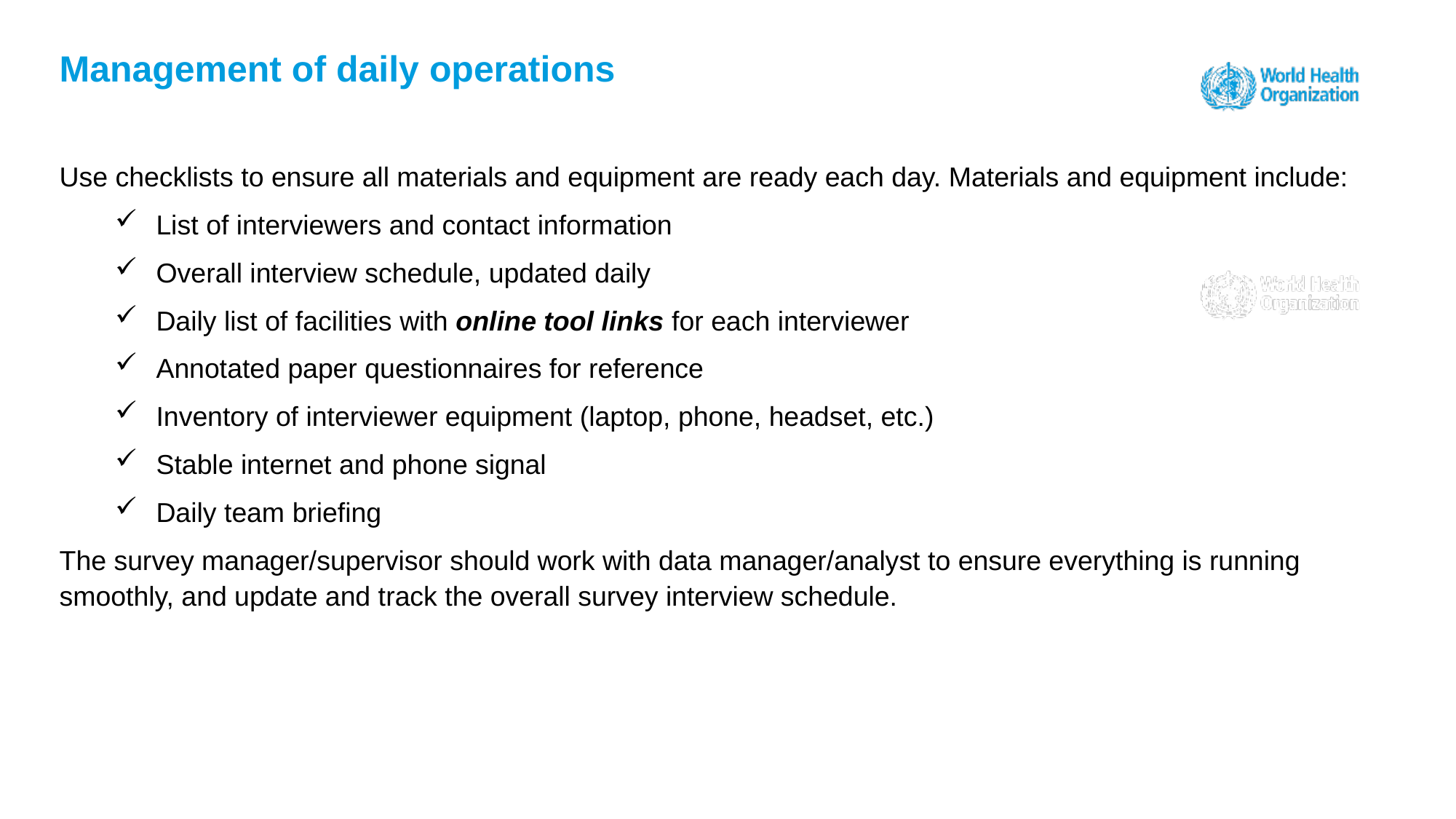

# Management of daily operations
Use checklists to ensure all materials and equipment are ready each day. Materials and equipment include:
List of interviewers and contact information
Overall interview schedule, updated daily
Daily list of facilities with online tool links for each interviewer
Annotated paper questionnaires for reference
Inventory of interviewer equipment (laptop, phone, headset, etc.)
Stable internet and phone signal
Daily team briefing
The survey manager/supervisor should work with data manager/analyst to ensure everything is running smoothly, and update and track the overall survey interview schedule.